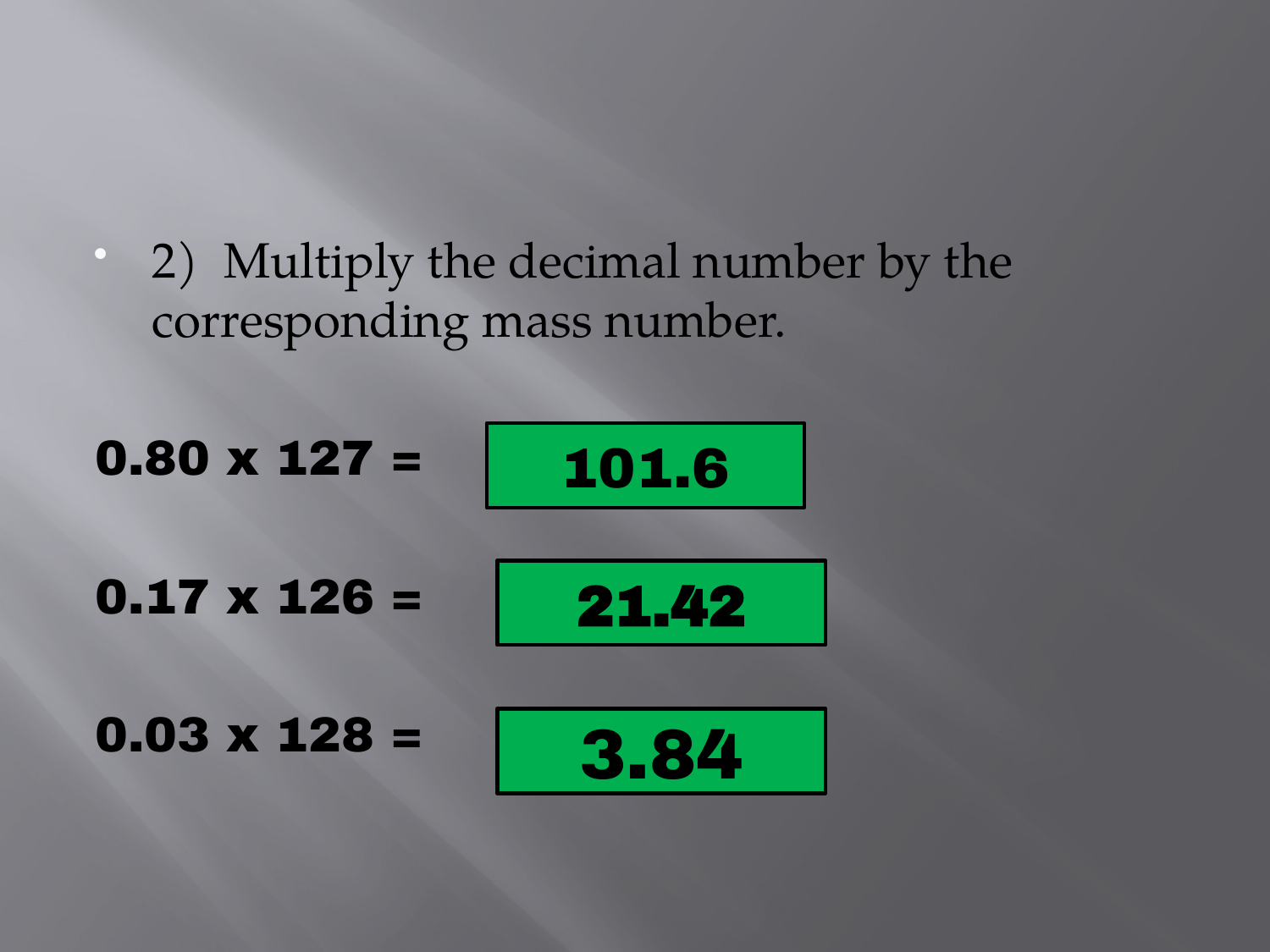

#
2)  Multiply the decimal number by the corresponding mass number.

0.80 x 127 =

0.17 x 126 =

0.03 x 128 =
101.6
21.42
3.84